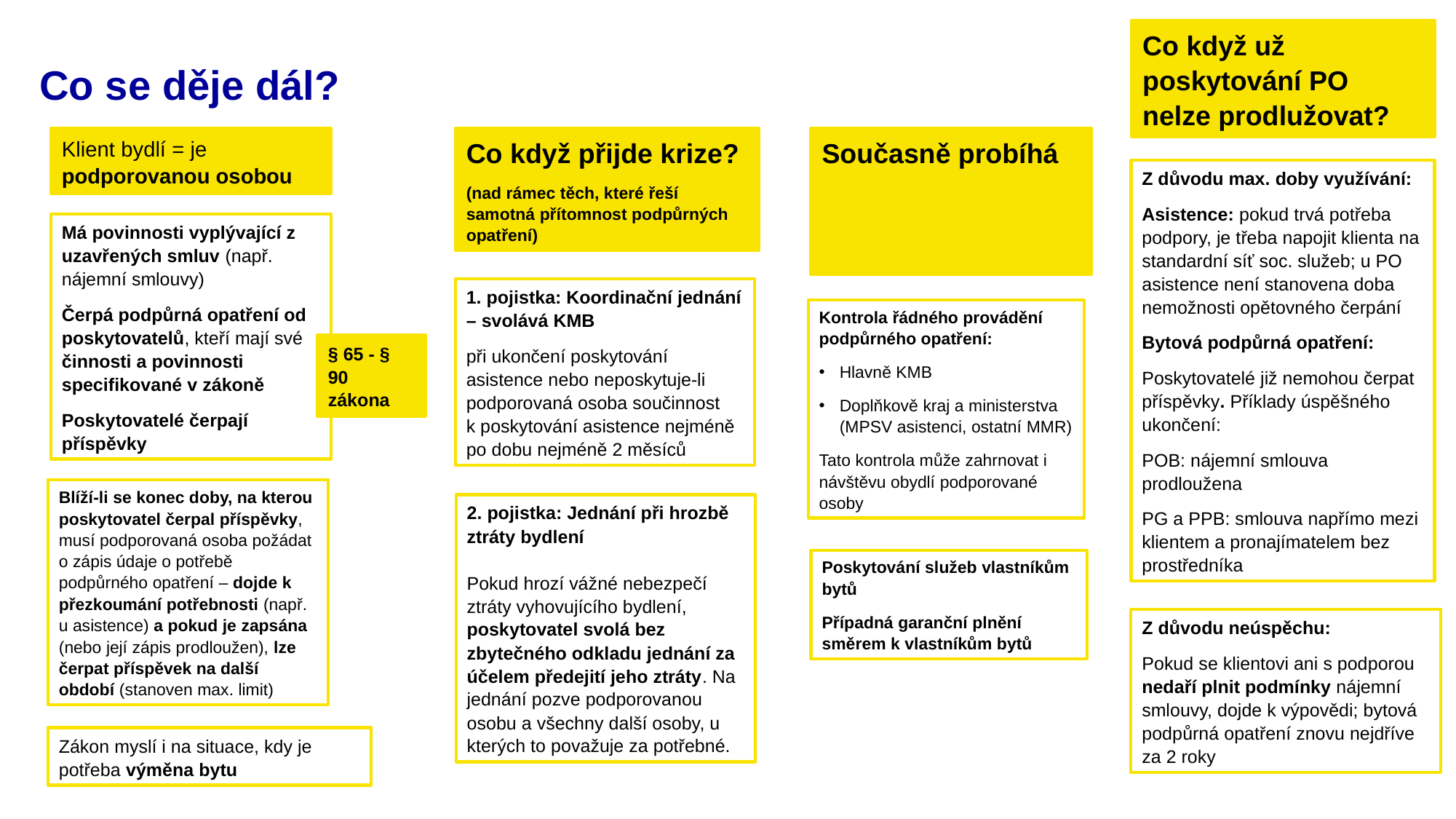

# Co se děje dál?
Co když už poskytování PO nelze prodlužovat?
Klient bydlí = je podporovanou osobou
Co když přijde krize?
(nad rámec těch, které řeší samotná přítomnost podpůrných opatření)
Současně probíhá

Z důvodu max. doby využívání:
Asistence: pokud trvá potřeba podpory, je třeba napojit klienta na standardní síť soc. služeb; u PO asistence není stanovena doba nemožnosti opětovného čerpání
Bytová podpůrná opatření:
Poskytovatelé již nemohou čerpat příspěvky. Příklady úspěšného ukončení:
POB: nájemní smlouva prodloužena
PG a PPB: smlouva napřímo mezi klientem a pronajímatelem bez prostředníka
Má povinnosti vyplývající z uzavřených smluv (např. nájemní smlouvy)
Čerpá podpůrná opatření od poskytovatelů, kteří mají své činnosti a povinnosti specifikované v zákoně
Poskytovatelé čerpají příspěvky
1. pojistka: Koordinační jednání – svolává KMB
při ukončení poskytování asistence nebo neposkytuje-li podporovaná osoba součinnost k poskytování asistence nejméně po dobu nejméně 2 měsíců
Kontrola řádného provádění podpůrného opatření:
Hlavně KMB
Doplňkově kraj a ministerstva (MPSV asistenci, ostatní MMR)
Tato kontrola může zahrnovat i návštěvu obydlí podporované osoby
§ 65 - § 90 zákona
Blíží-li se konec doby, na kterou poskytovatel čerpal příspěvky, musí podporovaná osoba požádat o zápis údaje o potřebě podpůrného opatření – dojde k přezkoumání potřebnosti (např. u asistence) a pokud je zapsána (nebo její zápis prodloužen), lze čerpat příspěvek na další období (stanoven max. limit)
2. pojistka: Jednání při hrozbě ztráty bydlení

Pokud hrozí vážné nebezpečí ztráty vyhovujícího bydlení, poskytovatel svolá bez zbytečného odkladu jednání za účelem předejití jeho ztráty. Na jednání pozve podporovanou osobu a všechny další osoby, u kterých to považuje za potřebné.
Poskytování služeb vlastníkům bytů
Případná garanční plnění směrem k vlastníkům bytů
Z důvodu neúspěchu:
Pokud se klientovi ani s podporou nedaří plnit podmínky nájemní smlouvy, dojde k výpovědi; bytová podpůrná opatření znovu nejdříve za 2 roky
Zákon myslí i na situace, kdy je potřeba výměna bytu